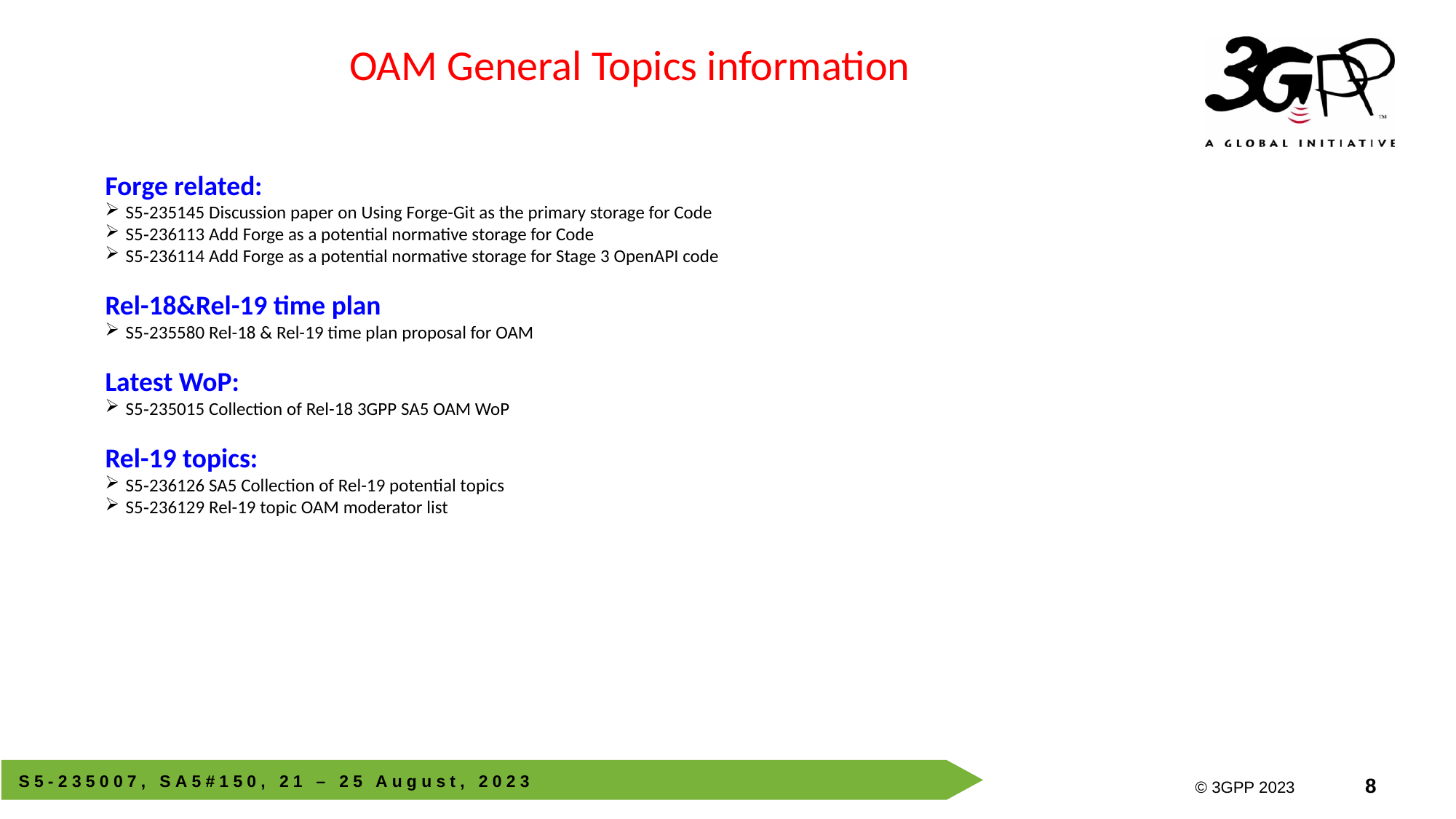

OAM General Topics information
Forge related:
S5‑235145 Discussion paper on Using Forge-Git as the primary storage for Code
S5‑236113 Add Forge as a potential normative storage for Code
S5‑236114 Add Forge as a potential normative storage for Stage 3 OpenAPI code

Rel-18&Rel-19 time plan
S5‑235580 Rel-18 & Rel-19 time plan proposal for OAM

Latest WoP:
S5‑235015 Collection of Rel-18 3GPP SA5 OAM WoP

Rel-19 topics:
S5‑236126 SA5 Collection of Rel-19 potential topics
S5‑236129 Rel-19 topic OAM moderator list